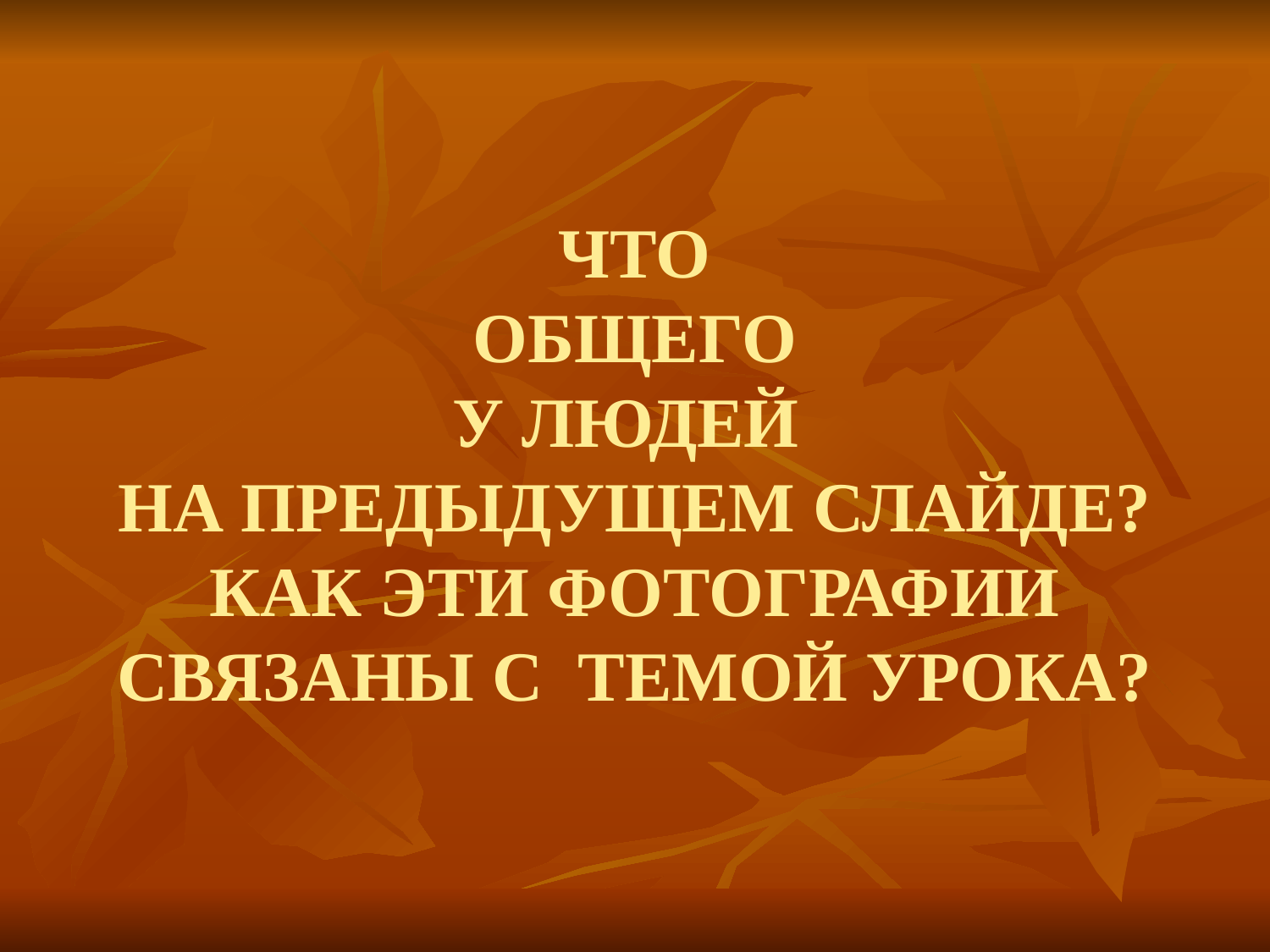

ЧТО
 ОБЩЕГО
У ЛЮДЕЙ
НА ПРЕДЫДУЩЕМ СЛАЙДЕ?
КАК ЭТИ ФОТОГРАФИИ СВЯЗАНЫ С  ТЕМОЙ УРОКА?